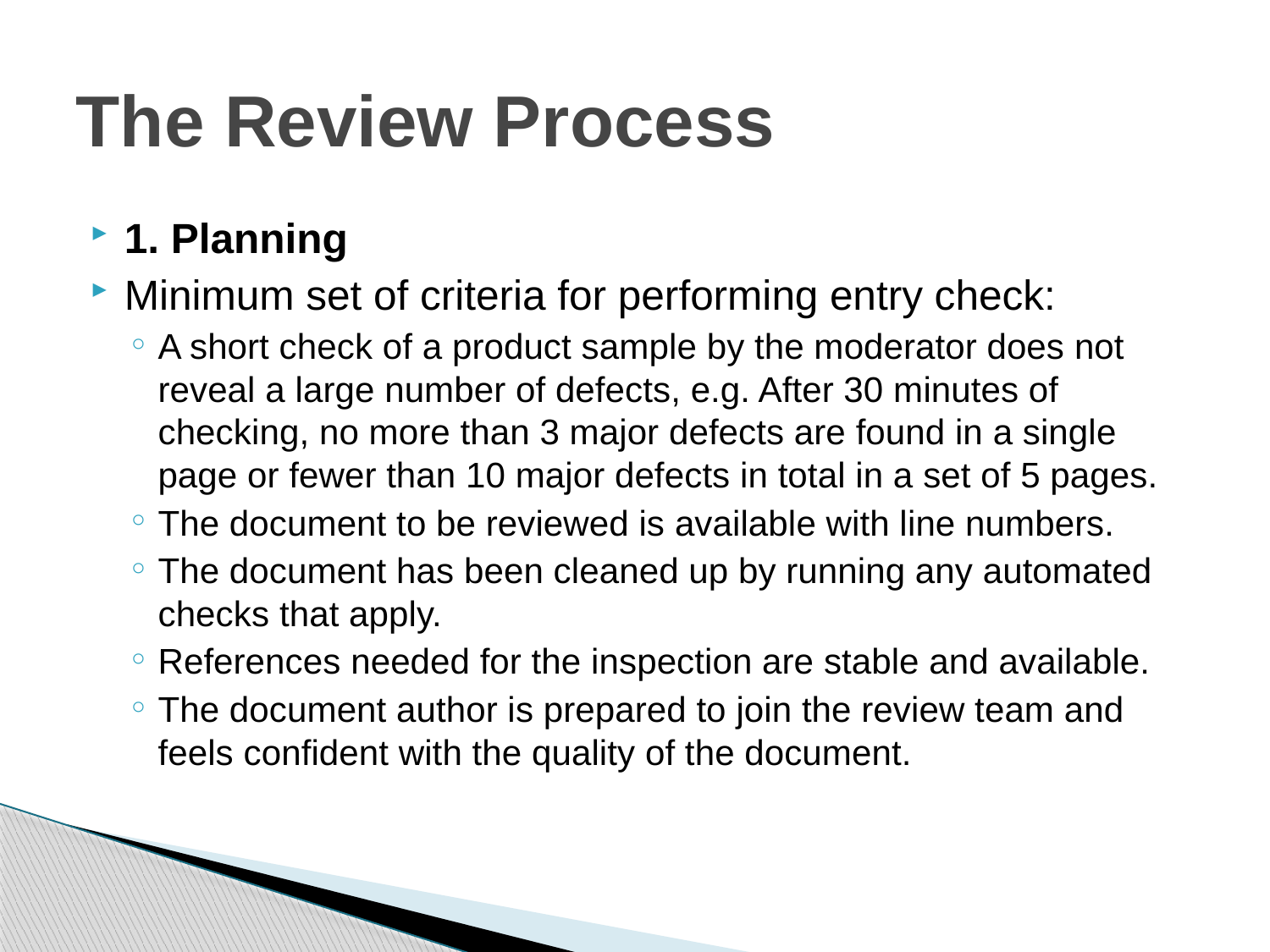

# The Review Process
1. Planning
Minimum set of criteria for performing entry check:
A short check of a product sample by the moderator does not reveal a large number of defects, e.g. After 30 minutes of checking, no more than 3 major defects are found in a single page or fewer than 10 major defects in total in a set of 5 pages.
The document to be reviewed is available with line numbers.
The document has been cleaned up by running any automated checks that apply.
References needed for the inspection are stable and available.
The document author is prepared to join the review team and feels confident with the quality of the document.